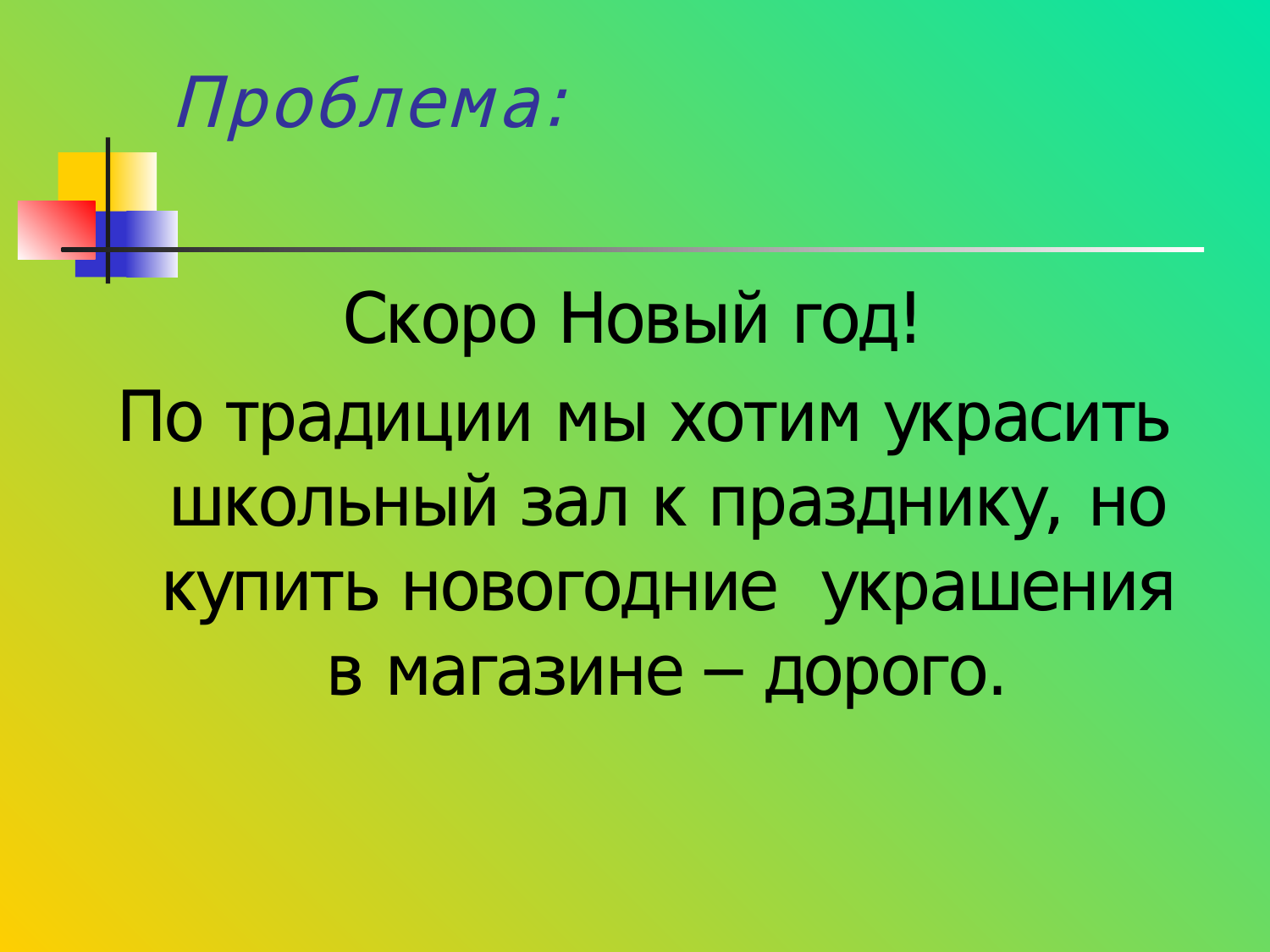

# Проблема:
Скоро Новый год!
По традиции мы хотим украсить школьный зал к празднику, но купить новогодние  украшения в магазине – дорого.